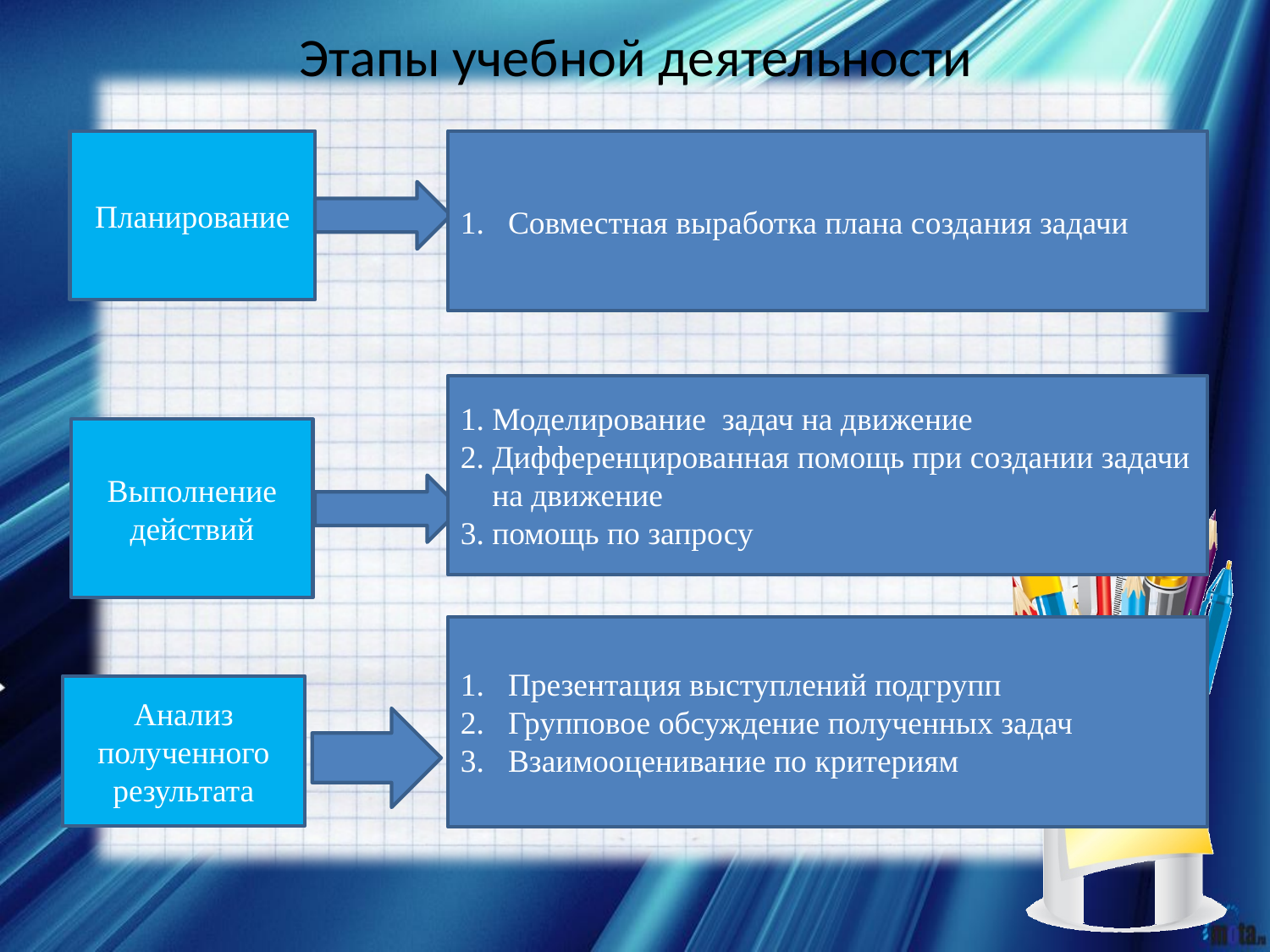

# Этапы учебной деятельности
Планирование
Совместная выработка плана создания задачи

Моделирование  задач на движение
Дифференцированная помощь при создании задачи на движение
помощь по запросу
Выполнение действий

Презентация выступлений подгрупп
Групповое обсуждение полученных задач
Взаимооценивание по критериям
Анализ полученного результата